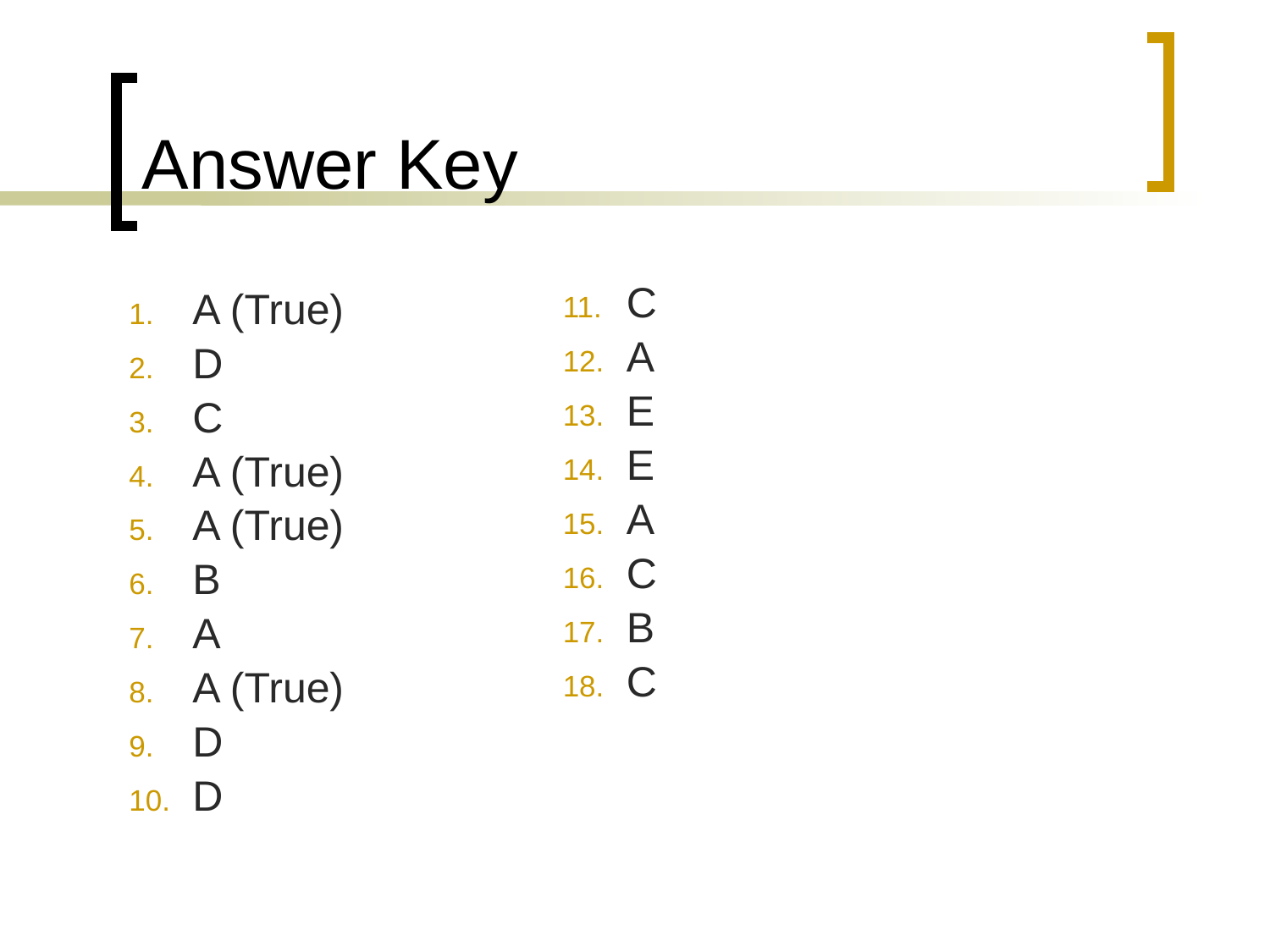

# Answer Key

A (True)
D
C
A (True)
A (True)
B
A
A (True)
D
D

C
A
E
E
A
C
B
C